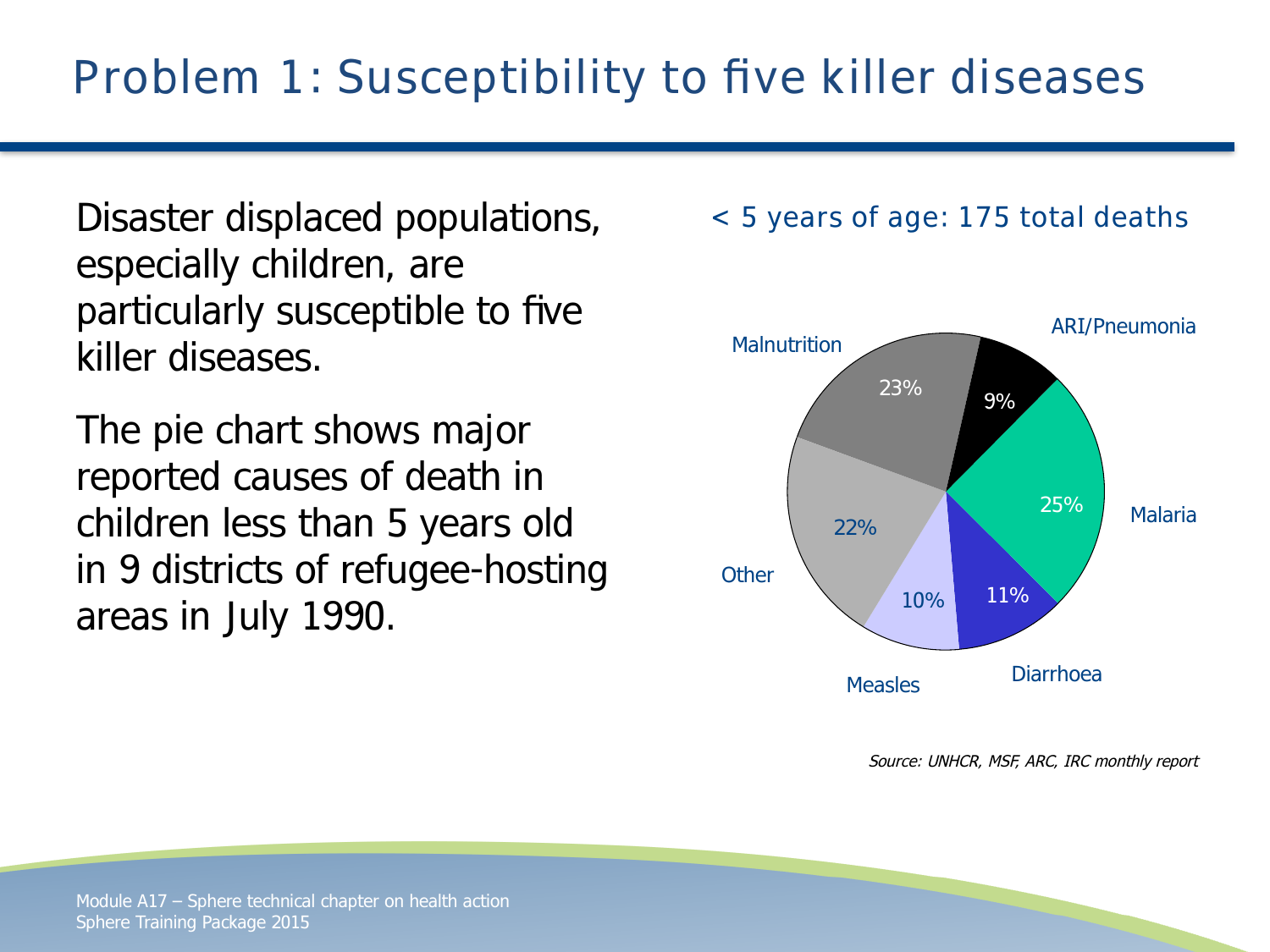

# Problem 1: Susceptibility to five killer diseases
Disaster displaced populations, especially children, are particularly susceptible to five killer diseases.
The pie chart shows major reported causes of death in children less than 5 years old in 9 districts of refugee-hosting areas in July 1990.

< 5 years of age: 175 total deaths

ARI/Pneumonia

Malnutrition

23%
9%
25%
Malaria
22%
Other
11%
10%
Diarrhoea
Measles
Source: UNHCR, MSF, ARC, IRC monthly report
Module A17 – Sphere technical chapter on health action
Sphere Training Package 2015